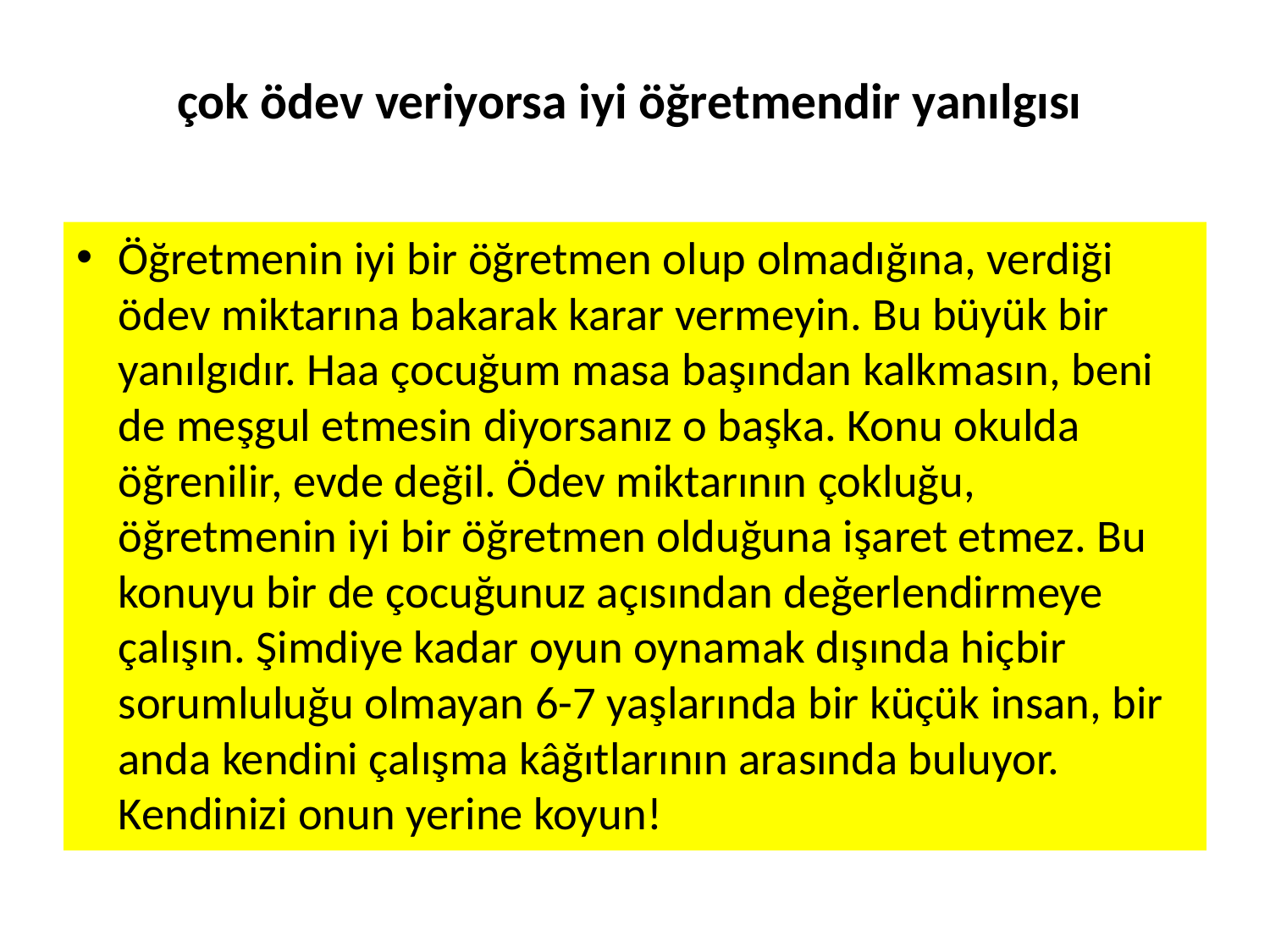

# çok ödev veriyorsa iyi öğretmendir yanılgısı
Öğretmenin iyi bir öğretmen olup olmadığına, verdiği ödev miktarına bakarak karar vermeyin. Bu büyük bir yanılgıdır. Haa çocuğum masa başından kalkmasın, beni de meşgul etmesin diyorsanız o başka. Konu okulda öğrenilir, evde değil. Ödev miktarının çokluğu, öğretmenin iyi bir öğretmen olduğuna işaret etmez. Bu konuyu bir de çocuğunuz açısından değerlendirmeye çalışın. Şimdiye kadar oyun oynamak dışında hiçbir sorumluluğu olmayan 6-7 yaşlarında bir küçük insan, bir anda kendini çalışma kâğıtlarının arasında buluyor. Kendinizi onun yerine koyun!